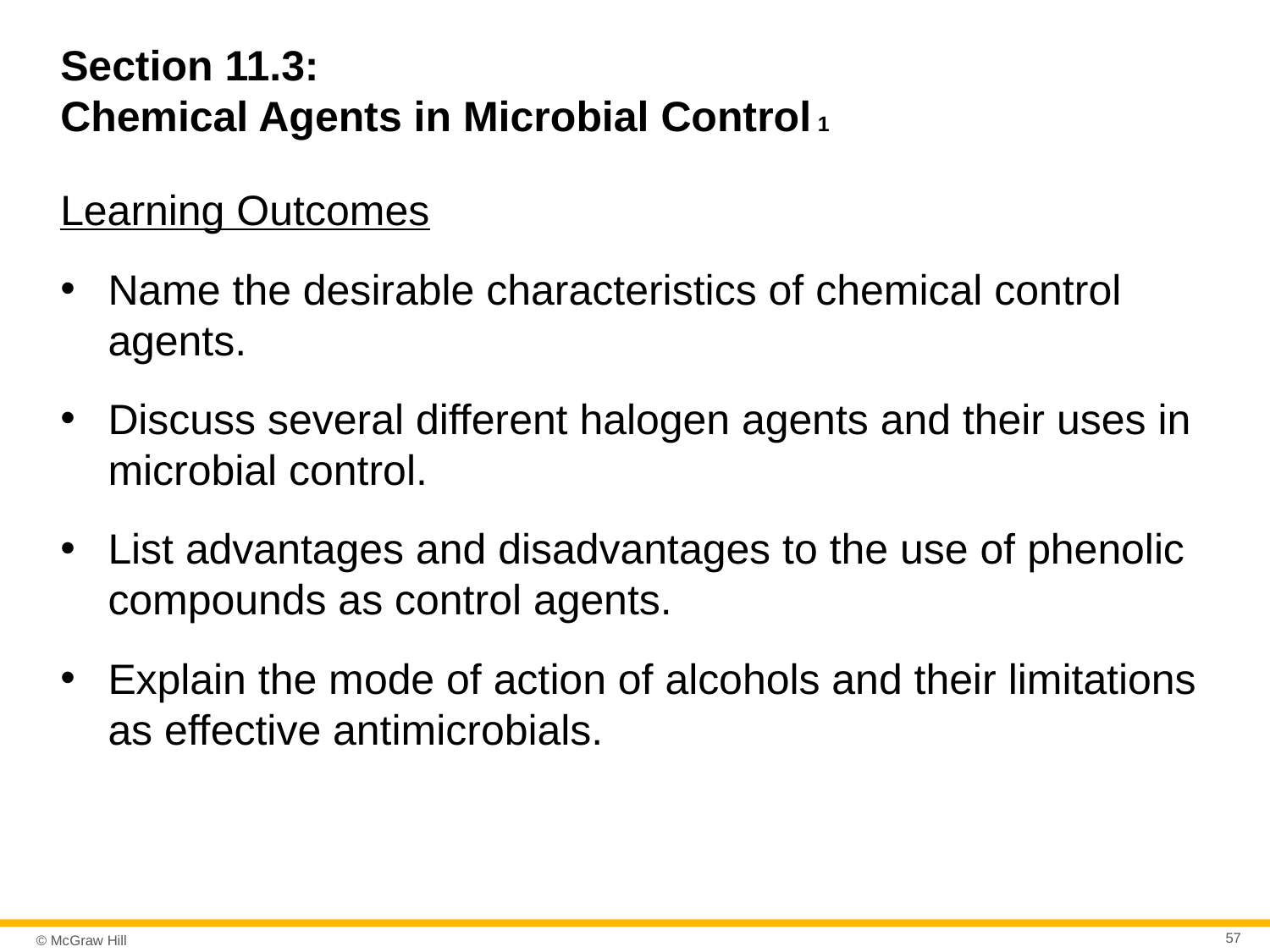

# Section 11.3: Chemical Agents in Microbial Control 1
Learning Outcomes
Name the desirable characteristics of chemical control agents.
Discuss several different halogen agents and their uses in microbial control.
List advantages and disadvantages to the use of phenolic compounds as control agents.
Explain the mode of action of alcohols and their limitations as effective antimicrobials.